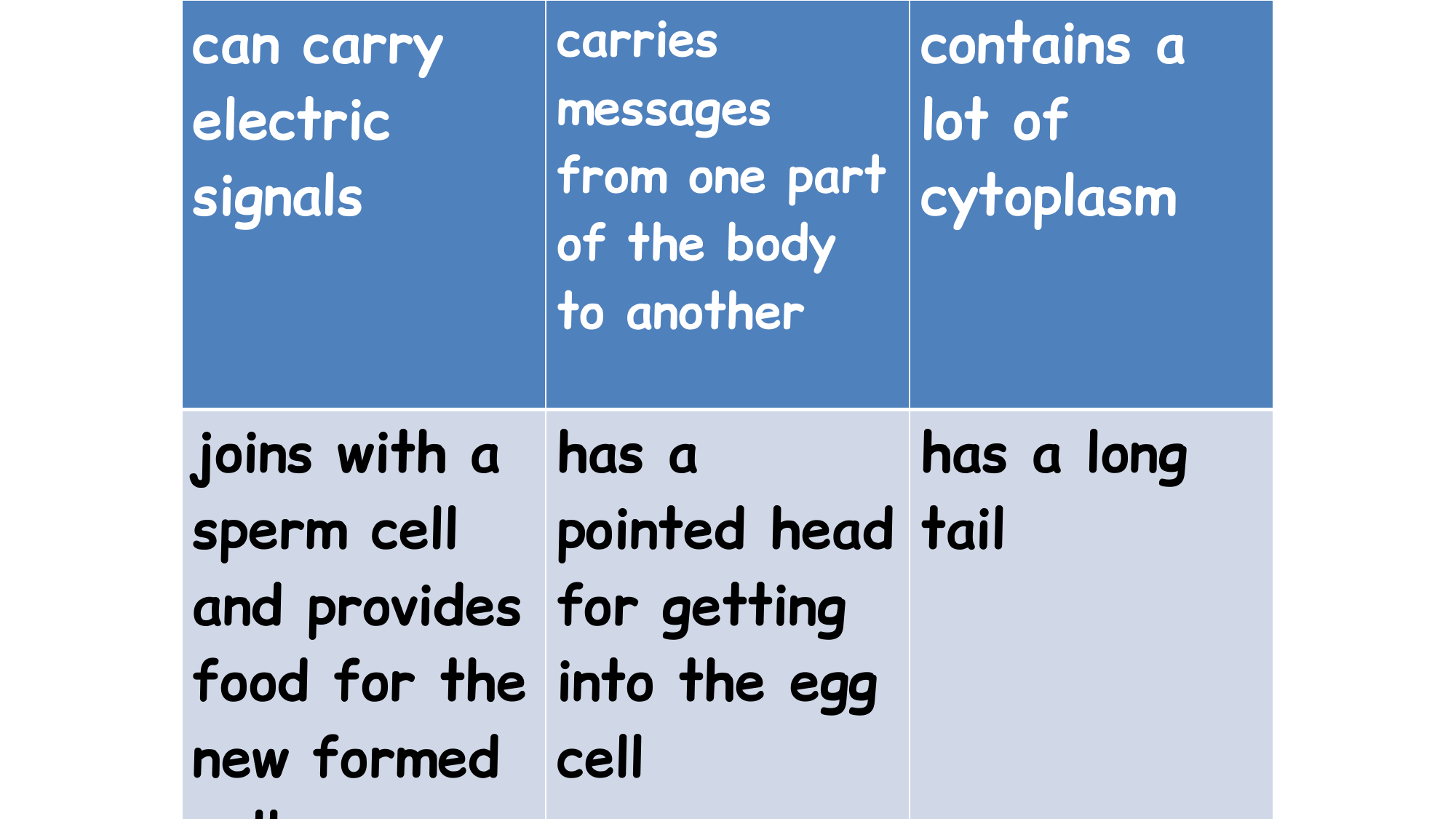

| can carry electric signals | carries messages from one part of the body to another | contains a lot of cytoplasm |
| --- | --- | --- |
| joins with a sperm cell and provides food for the new formed cell | has a pointed head for getting into the egg cell | has a long tail |